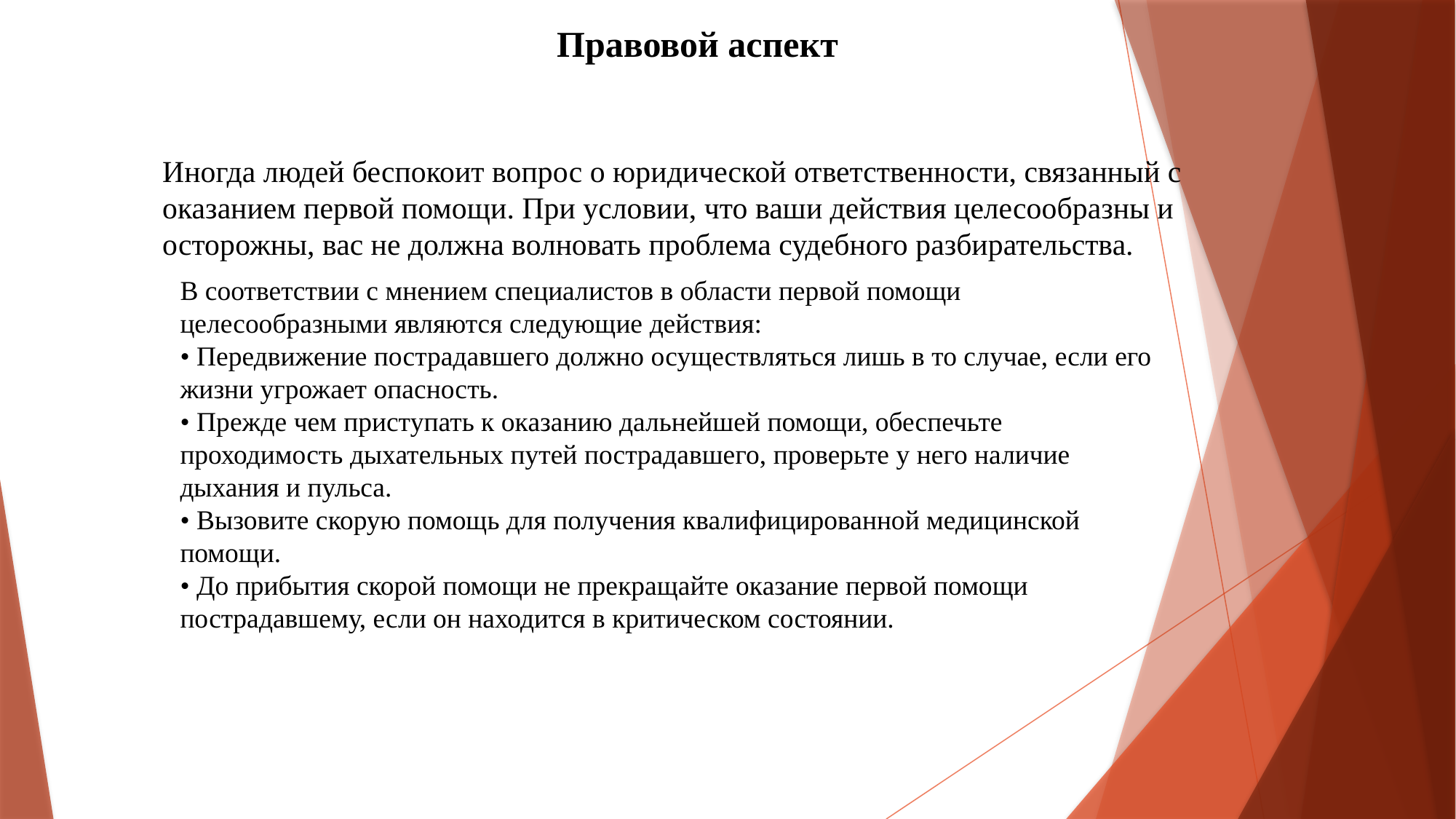

Правовой аспект
Иногда людей беспокоит вопрос о юридической ответственности, связанный с оказанием первой помощи. При условии, что ваши действия целесообразны и осторожны, вас не должна волновать проблема судебного разбирательства.
В соответствии с мнением специалистов в области первой помощи целесообразными являются следующие действия:
• Передвижение пострадавшего должно осуществляться лишь в то случае, если его жизни угрожает опасность.
• Прежде чем приступать к оказанию дальнейшей помощи, обеспечьте
проходимость дыхательных путей пострадавшего, проверьте у него наличие дыхания и пульса.
• Вызовите скорую помощь для получения квалифицированной медицинской помощи.
• До прибытия скорой помощи не прекращайте оказание первой помощи пострадавшему, если он находится в критическом состоянии.